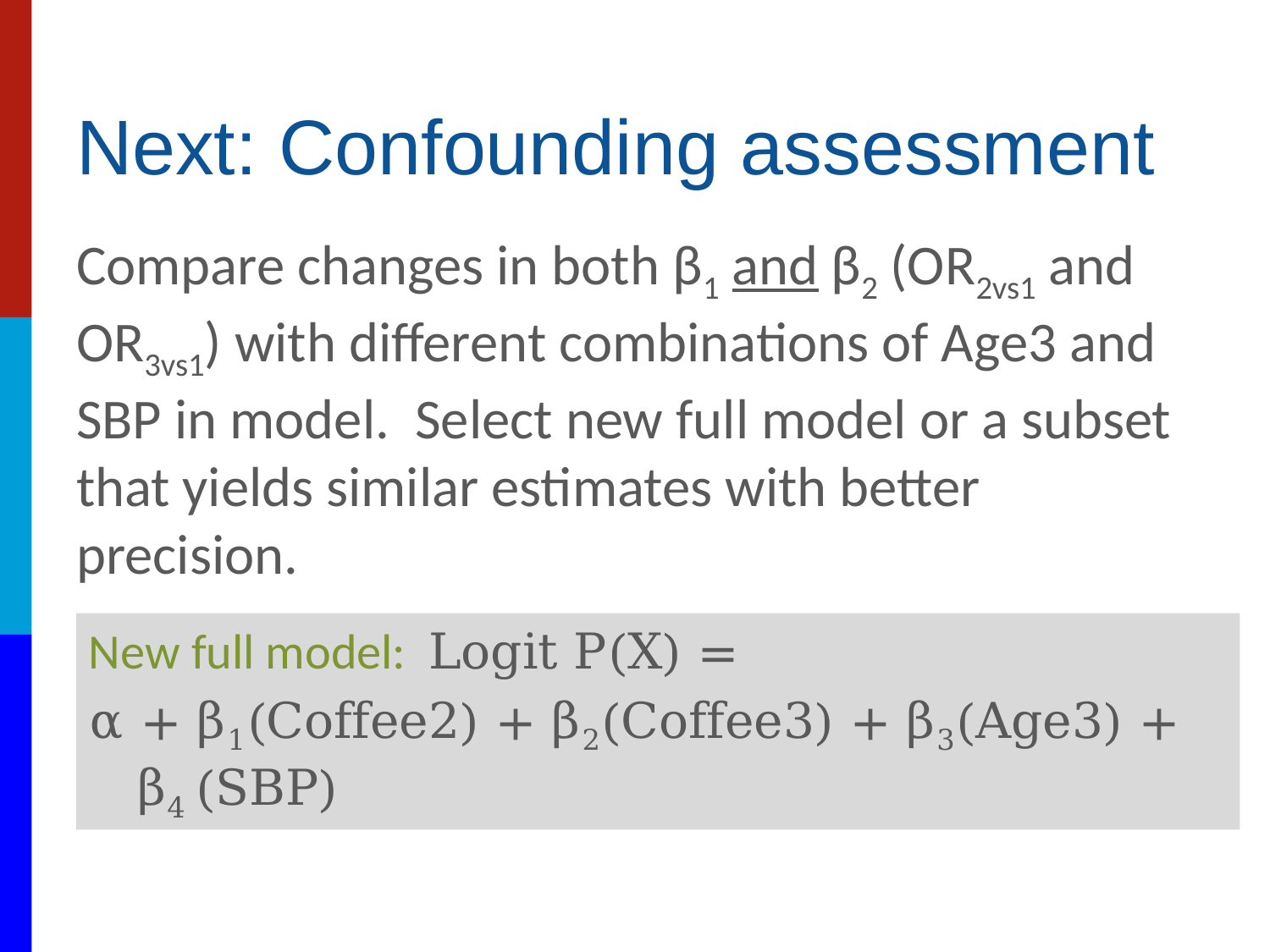

# Next: Confounding assessment
Compare changes in both β1 and β2 (OR2vs1 and OR3vs1) with different combinations of Age3 and SBP in model.  Select new full model or a subset that yields similar estimates with better precision.
New full model:  Logit P(X) =
α + β1(Coffee2) + β2(Coffee3) + β3(Age3) + β4 (SBP)